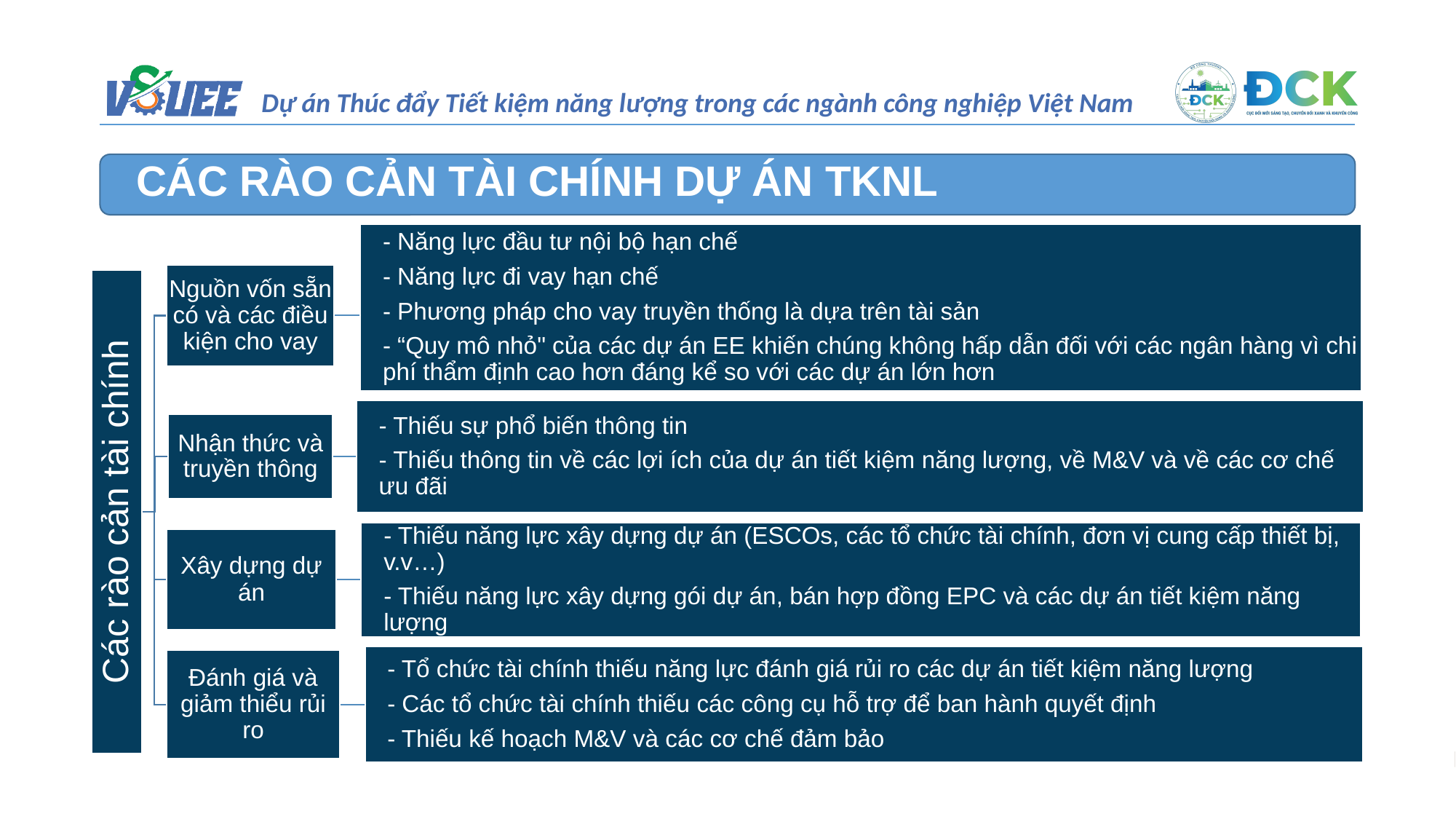

CÁC RÀO CẢN TÀI CHÍNH DỰ ÁN TKNL

- Năng lực đầu tư nội bộ hạn chế
- Năng lực đi vay hạn chế
- Phương pháp cho vay truyền thống là dựa trên tài sản
- “Quy mô nhỏ" của các dự án EE khiến chúng không hấp dẫn đối với các ngân hàng vì chi phí thẩm định cao hơn đáng kể so với các dự án lớn hơn

Nguồn vốn sẵn có và các điều kiện cho vay

- Thiếu sự phổ biến thông tin
- Thiếu thông tin về các lợi ích của dự án tiết kiệm năng lượng, về M&V và về các cơ chế ưu đãi

Nhận thức và truyền thông

Các rào cản tài chính

- Thiếu năng lực xây dựng dự án (ESCOs, các tổ chức tài chính, đơn vị cung cấp thiết bị, v.v…)
- Thiếu năng lực xây dựng gói dự án, bán hợp đồng EPC và các dự án tiết kiệm năng lượng

Xây dựng dự án

- Tổ chức tài chính thiếu năng lực đánh giá rủi ro các dự án tiết kiệm năng lượng
- Các tổ chức tài chính thiếu các công cụ hỗ trợ để ban hành quyết định
- Thiếu kế hoạch M&V và các cơ chế đảm bảo

Đánh giá và giảm thiểu rủi ro